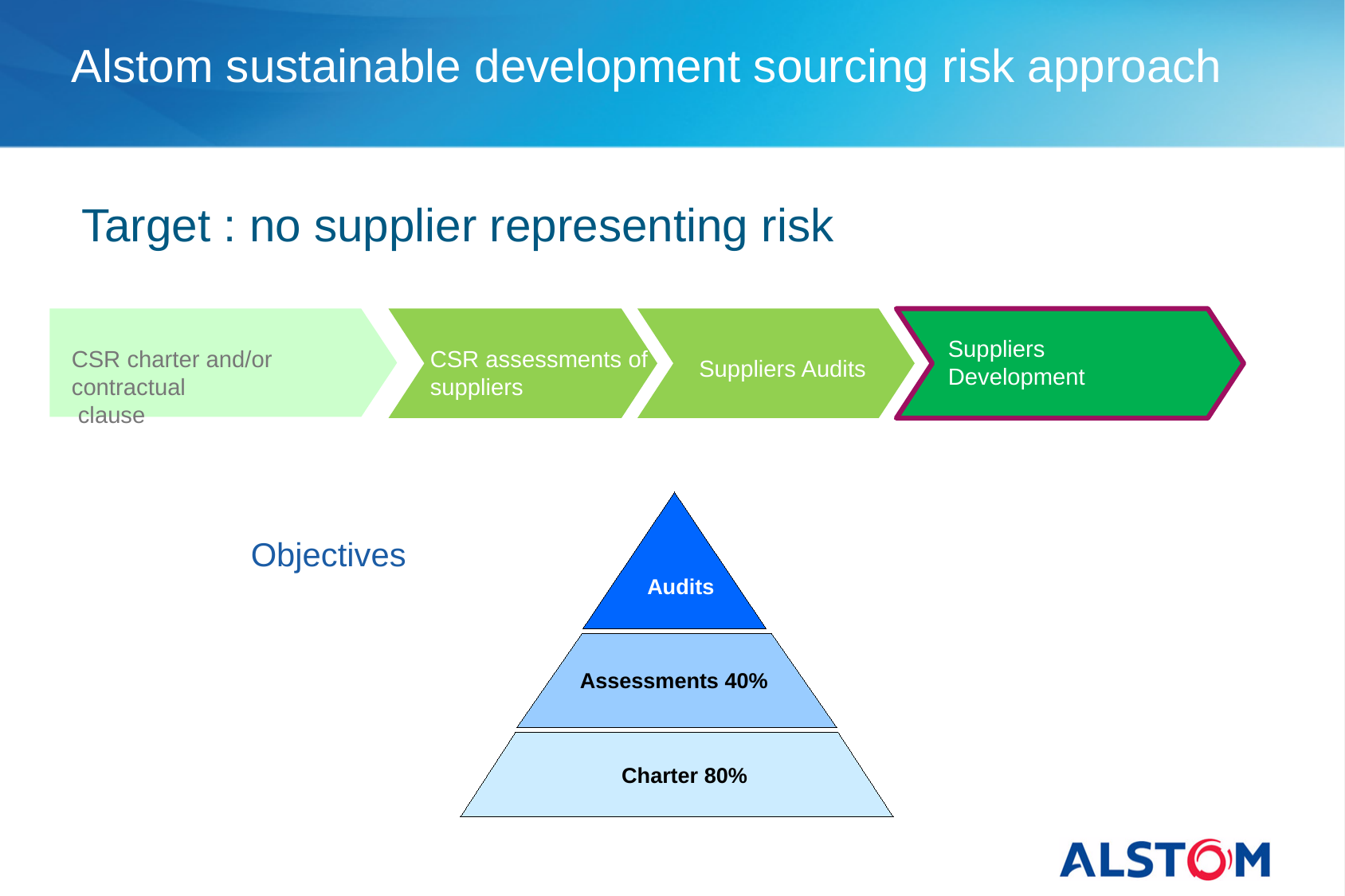

Alstom sustainable development sourcing risk approach
Target : no supplier representing risk

Suppliers
Development
CSR charter and/or contractual
 clause
CSR assessments of
suppliers
Suppliers Audits

Internal audits

Audits

Assessments 40%

Charter 80%
Objectives